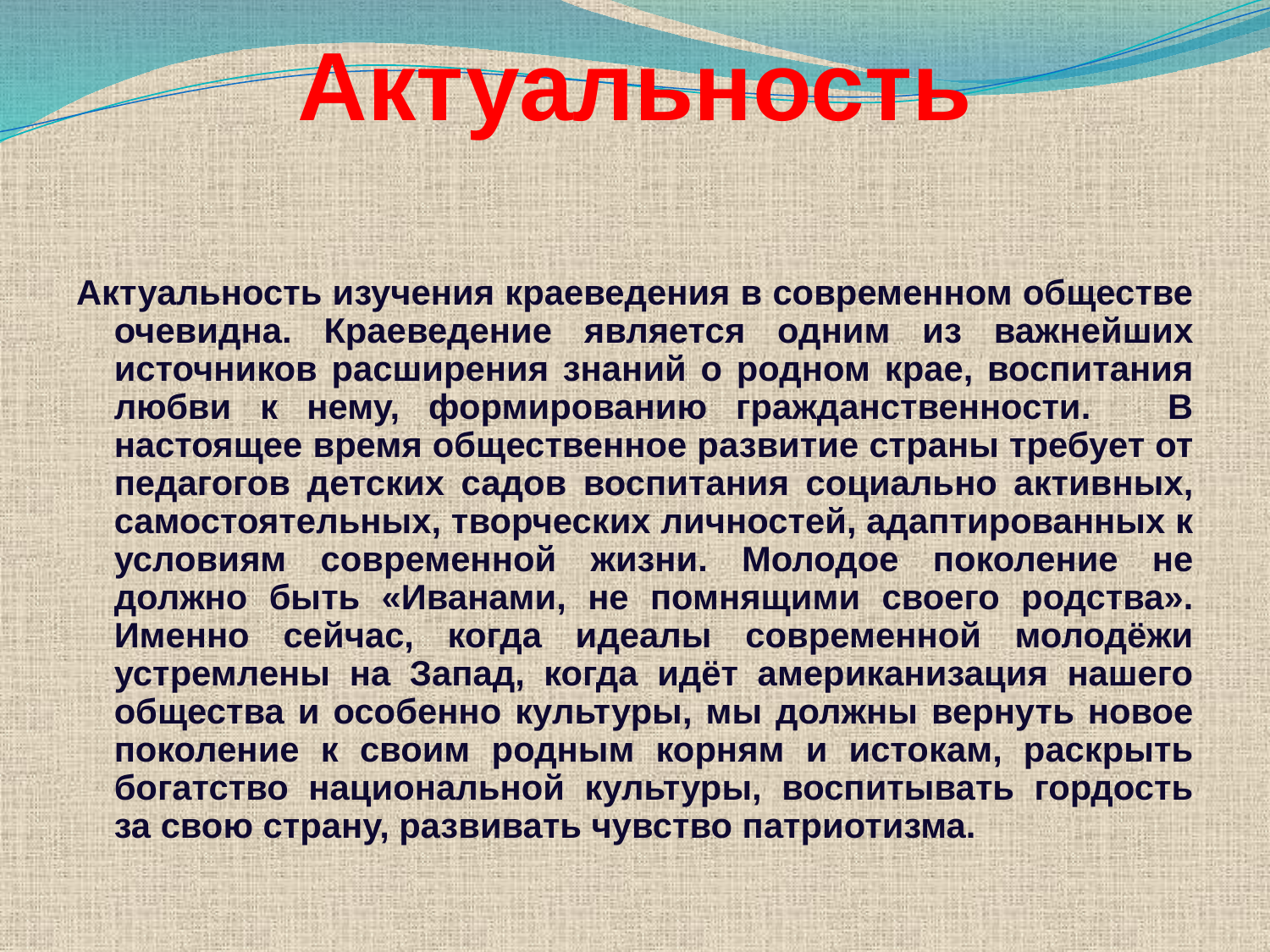

# Актуальность
Актуальность изучения краеведения в современном обществе очевидна. Краеведение является одним из важнейших источников расширения знаний о родном крае, воспитания любви к нему, формированию гражданственности.    В настоящее время общественное развитие страны требует от педагогов детских садов воспитания социально активных, самостоятельных, творческих личностей, адаптированных к условиям современной жизни. Молодое поколение не должно быть «Иванами, не помнящими своего родства». Именно сейчас, когда идеалы современной молодёжи устремлены на Запад, когда идёт американизация нашего общества и особенно культуры, мы должны вернуть новое поколение к своим родным корням и истокам, раскрыть богатство национальной культуры, воспитывать гордость за свою страну, развивать чувство патриотизма.